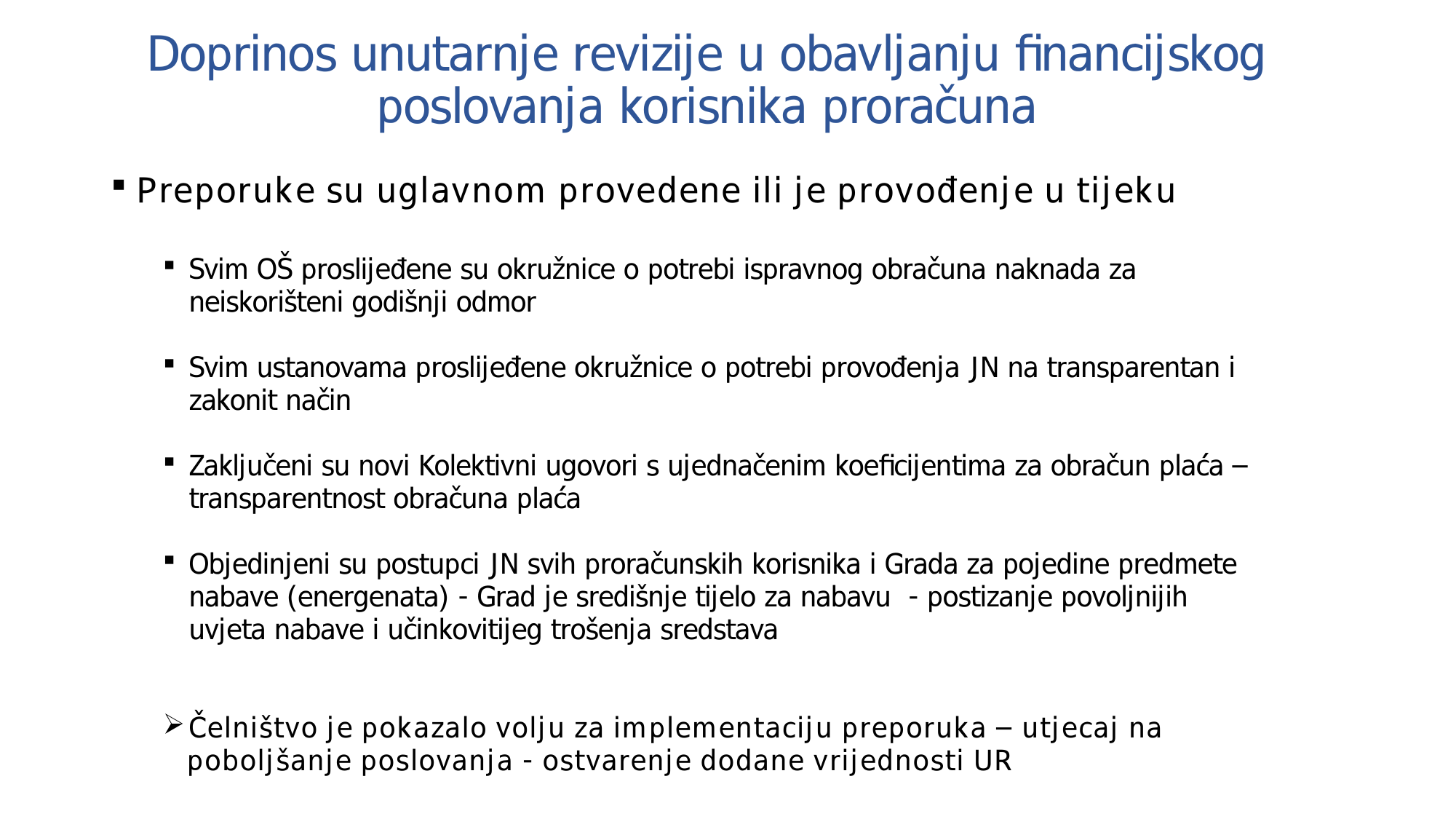

# Doprinos unutarnje revizije u obavljanju financijskog poslovanja korisnika proračuna
Preporuke su uglavnom provedene ili je provođenje u tijeku

Svim OŠ proslijeđene su okružnice o potrebi ispravnog obračuna naknada za
   neiskorišteni godišnji odmor

Svim ustanovama proslijeđene okružnice o potrebi provođenja JN na transparentan i
   zakonit način

Zaključeni su novi Kolektivni ugovori s ujednačenim koeficijentima za obračun plaća –
   transparentnost obračuna plaća

Objedinjeni su postupci JN svih proračunskih korisnika i Grada za pojedine predmete
   nabave (energenata) - Grad je središnje tijelo za nabavu  - postizanje povoljnijih
   uvjeta nabave i učinkovitijeg trošenja sredstava

Čelništvo je pokazalo volju za implementaciju preporuka – utjecaj na
   poboljšanje poslovanja - ostvarenje dodane vrijednosti UR